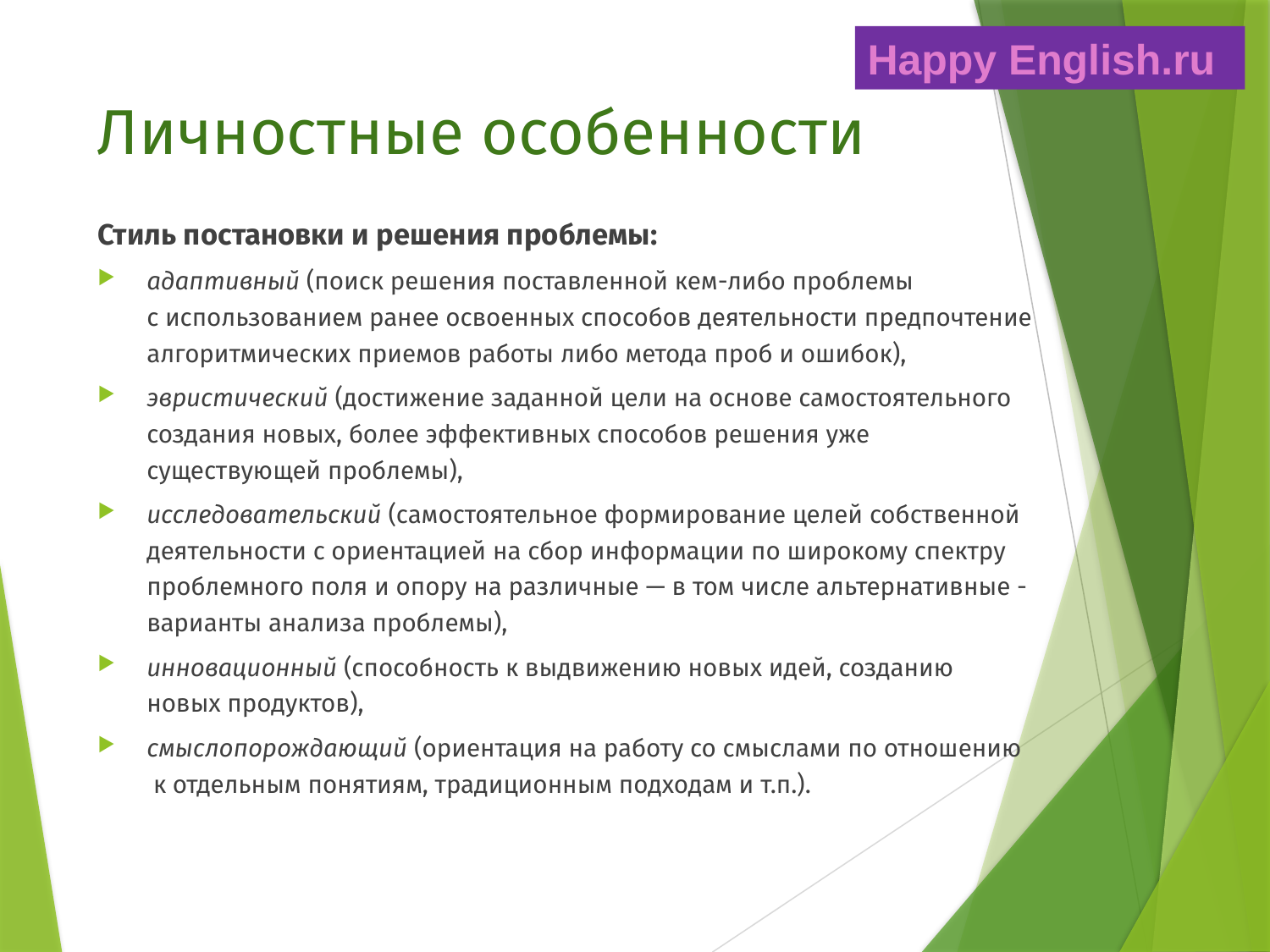

Happy English.ru
# Личностные особенности
Стиль постановки и решения проблемы:
адаптивный (поиск решения поставленной кем-либо проблемы
с использованием ранее освоенных способов деятельности предпочтение алгоритмических приемов работы либо метода проб и ошибок),
эвристический (достижение заданной цели на основе самостоятельного создания новых, более эффективных способов решения уже существующей проблемы),
исследовательский (самостоятельное формирование целей собственной деятельности с ориентацией на сбор информации по широкому спектру проблемного поля и опору на различные — в том числе альтернативные - варианты анализа проблемы),
инновационный (способность к выдвижению новых идей, созданию новых продуктов),
смыслопорождающий (ориентация на работу со смыслами по отношению
 к отдельным понятиям, традиционным подходам и т.п.).